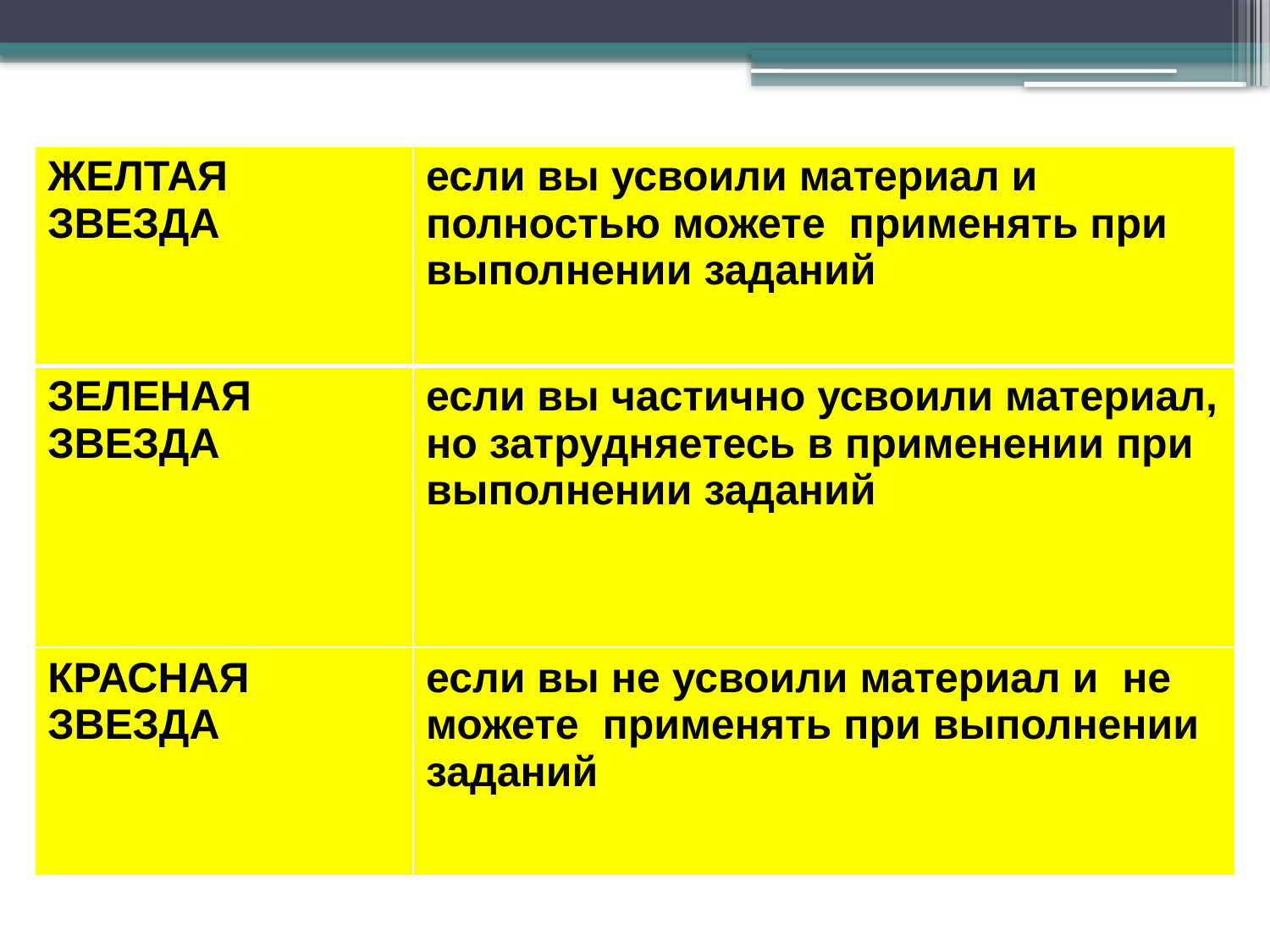

| ЖЕЛТАЯ ЗВЕЗДА | если вы усвоили материал и полностью можете применять при выполнении заданий |
| --- | --- |
| ЗЕЛЕНАЯ ЗВЕЗДА | если вы частично усвоили материал, но затрудняетесь в применении при выполнении заданий |
| КРАСНАЯ ЗВЕЗДА | если вы не усвоили материал и не можете применять при выполнении заданий |